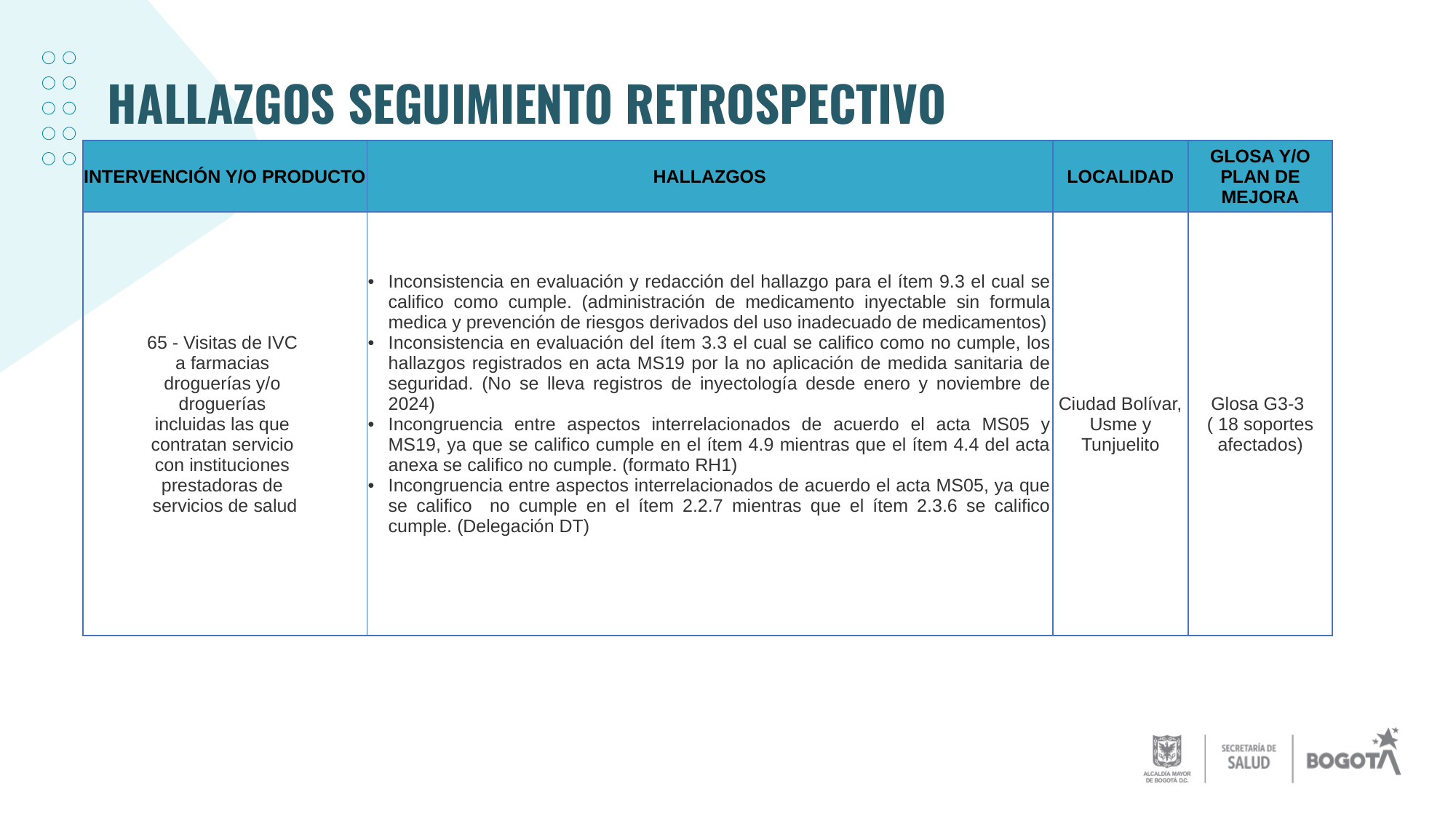

# HALLAZGOS SEGUIMIENTO RETROSPECTIVO
| INTERVENCIÓN Y/O PRODUCTO | HALLAZGOS | LOCALIDAD | GLOSA Y/O PLAN DE MEJORA |
| --- | --- | --- | --- |
| 65 - Visitas de IVC a farmacias droguerías y/o droguerías incluidas las que contratan servicio con instituciones prestadoras de servicios de salud | Inconsistencia en evaluación y redacción del hallazgo para el ítem 9.3 el cual se califico como cumple. (administración de medicamento inyectable sin formula medica y prevención de riesgos derivados del uso inadecuado de medicamentos) Inconsistencia en evaluación del ítem 3.3 el cual se califico como no cumple, los hallazgos registrados en acta MS19 por la no aplicación de medida sanitaria de seguridad. (No se lleva registros de inyectología desde enero y noviembre de 2024) Incongruencia entre aspectos interrelacionados de acuerdo el acta MS05 y MS19, ya que se califico cumple en el ítem 4.9 mientras que el ítem 4.4 del acta anexa se califico no cumple. (formato RH1) Incongruencia entre aspectos interrelacionados de acuerdo el acta MS05, ya que se califico no cumple en el ítem 2.2.7 mientras que el ítem 2.3.6 se califico cumple. (Delegación DT) | Ciudad Bolívar, Usme y Tunjuelito | Glosa G3-3 ( 18 soportes afectados) |